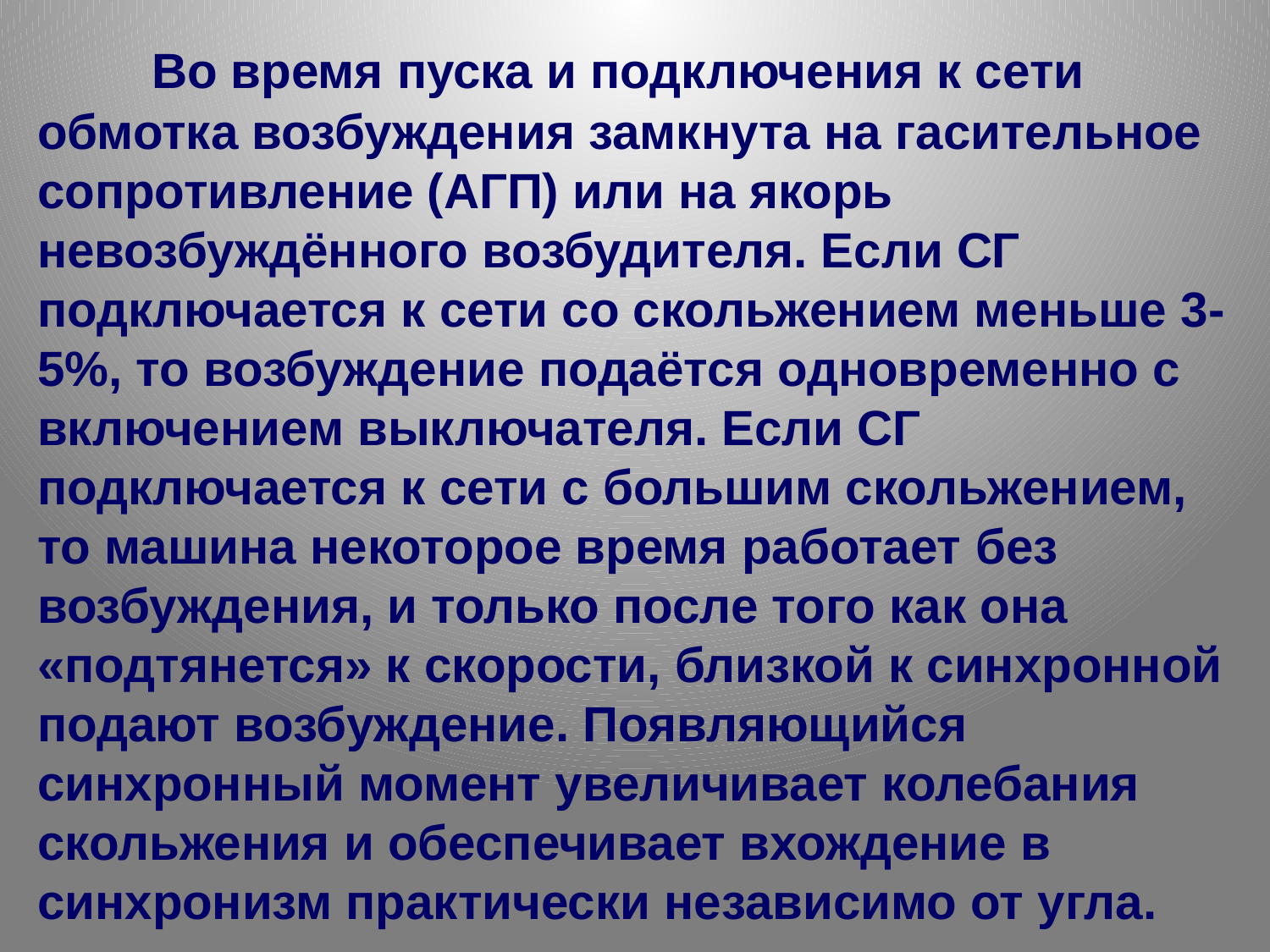

Во время пуска и подключения к сети обмотка возбуждения замкнута на гасительное сопротивление (АГП) или на якорь невозбуждённого возбудителя. Если СГ подключается к сети со скольжением меньше 3-5%, то возбуждение подаётся одновременно с включением выключателя. Если СГ подключается к сети с большим скольжением, то машина некоторое время работает без возбуждения, и только после того как она «подтянется» к скорости, близкой к синхронной подают возбуждение. Появляющийся синхронный момент увеличивает колебания скольжения и обеспечивает вхождение в синхронизм практически независимо от угла.